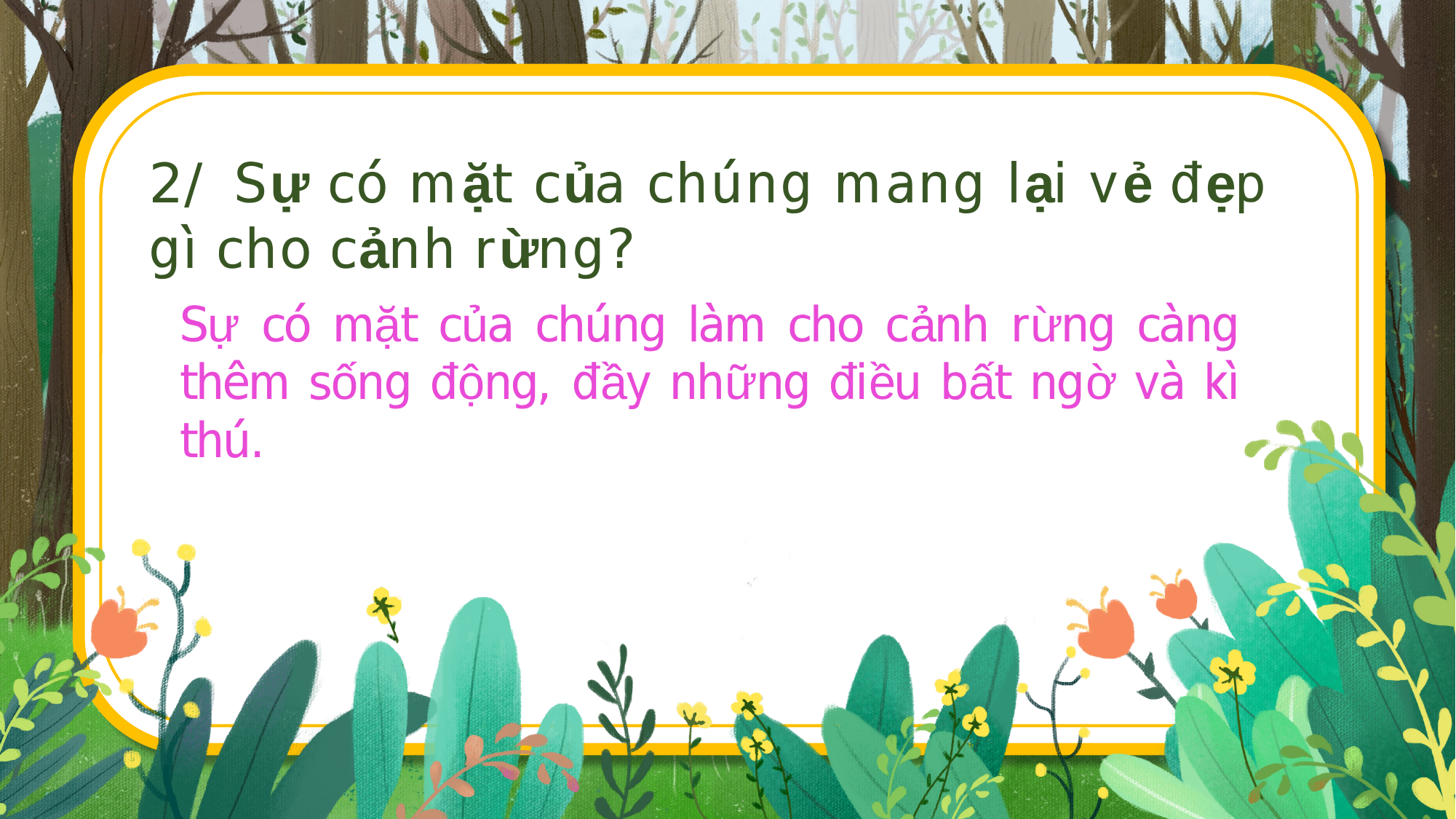

2/ Sự có mặt của chúng mang lại vẻ đẹp gì cho cảnh rừng?

Sự có mặt của chúng làm cho cảnh rừng càng thêm sống động, đầy những điều bất ngờ và kì thú.